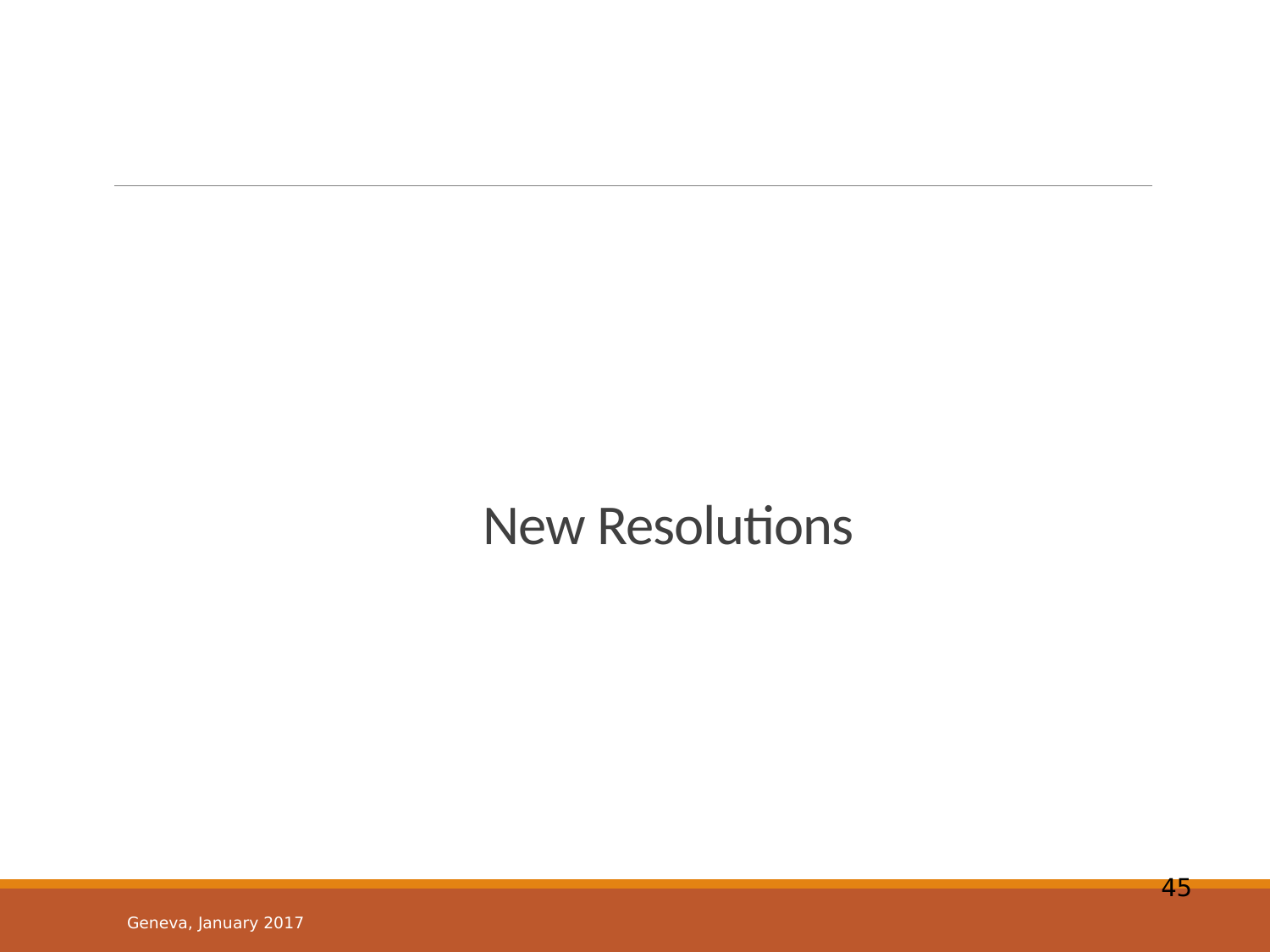

# New Resolutions
45
Geneva, January 2017